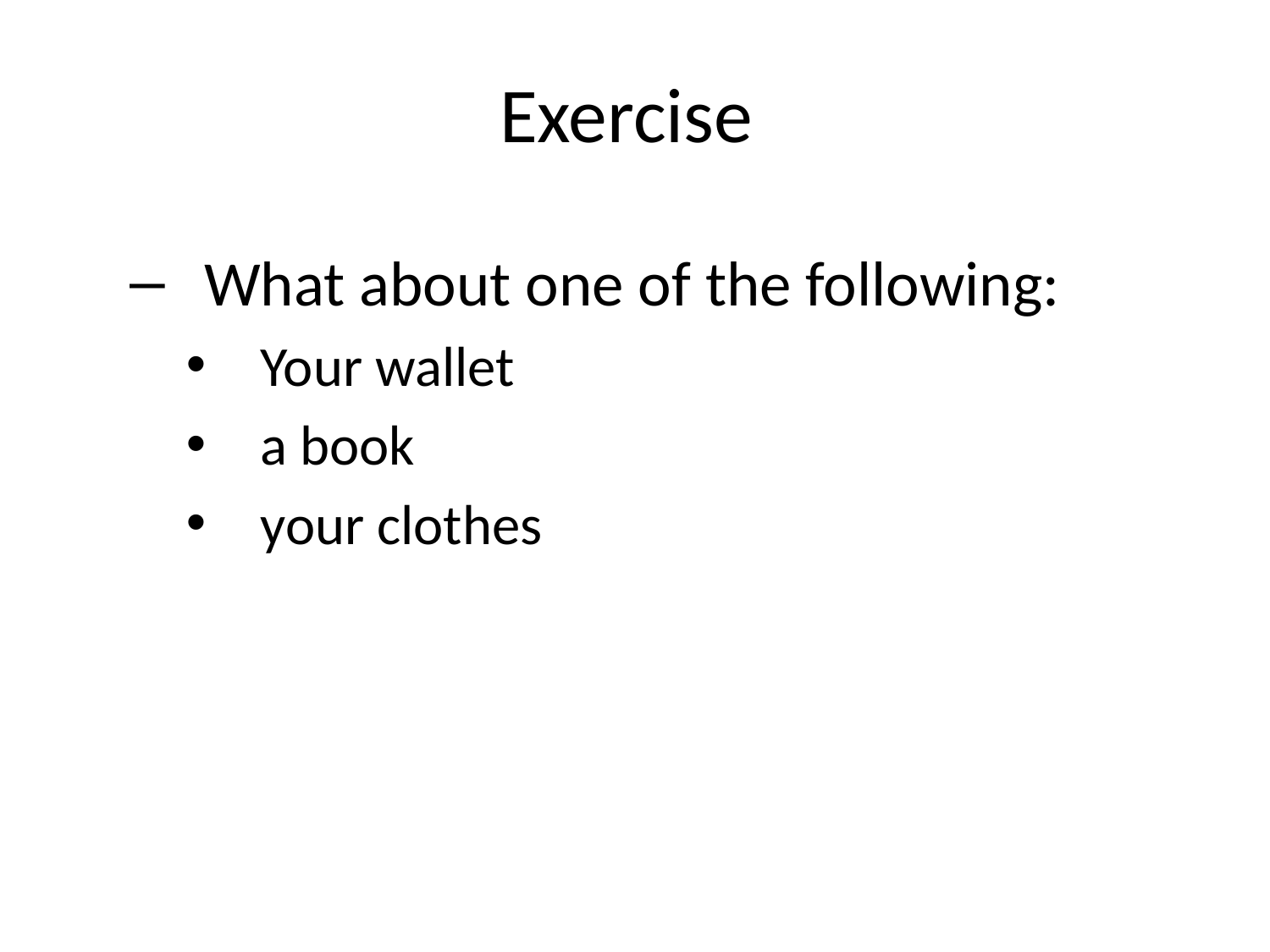

# Exercise
What about one of the following:
Your wallet
a book
your clothes